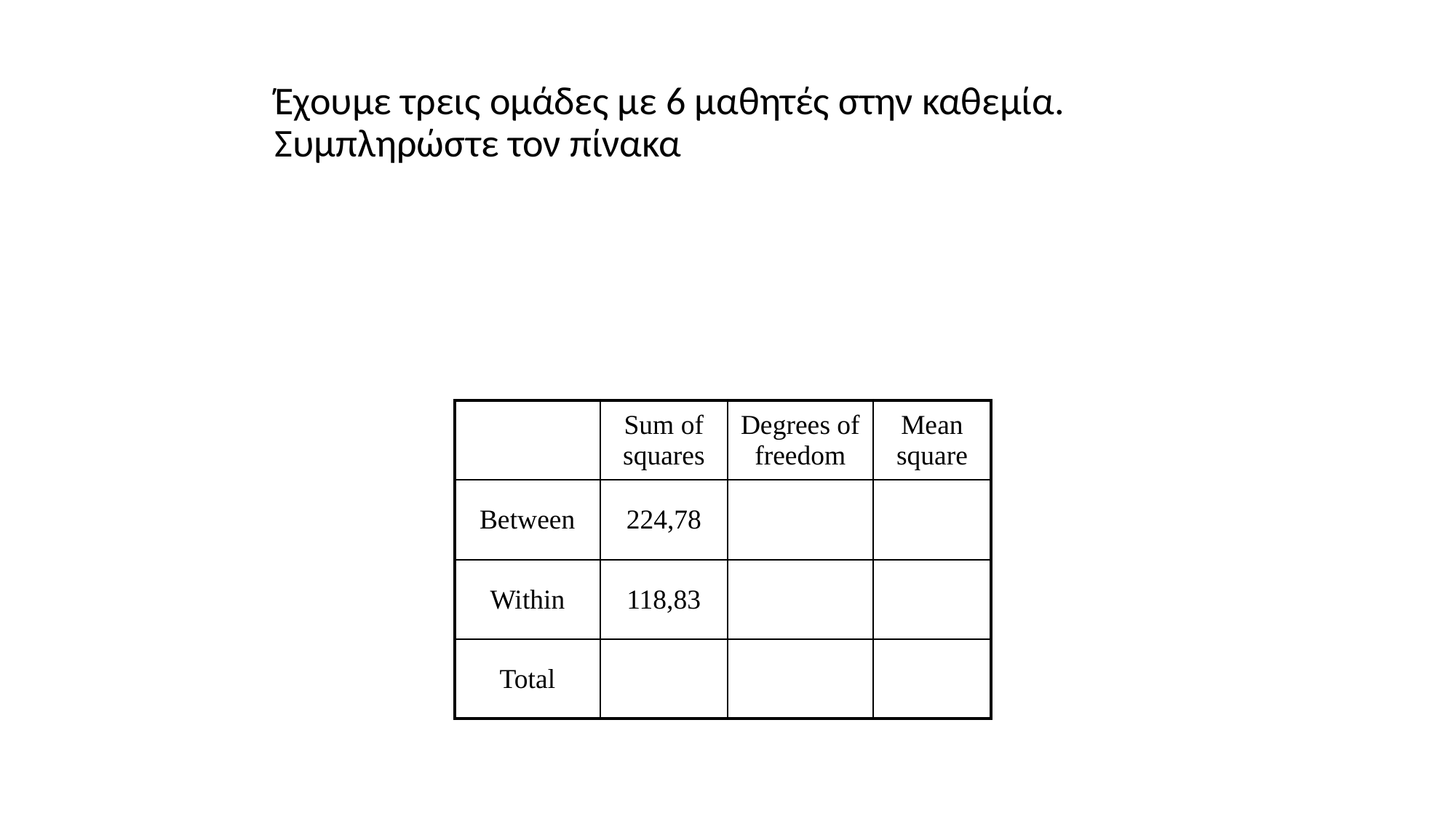

Έχουμε τρεις ομάδες με 6 μαθητές στην καθεμία. Συμπληρώστε τον πίνακα
|  | Sum of squares | Degrees of freedom | Mean square |
| --- | --- | --- | --- |
| Between | 224,78 |  |  |
| Within | 118,83 |  |  |
| Total |  |  |  |